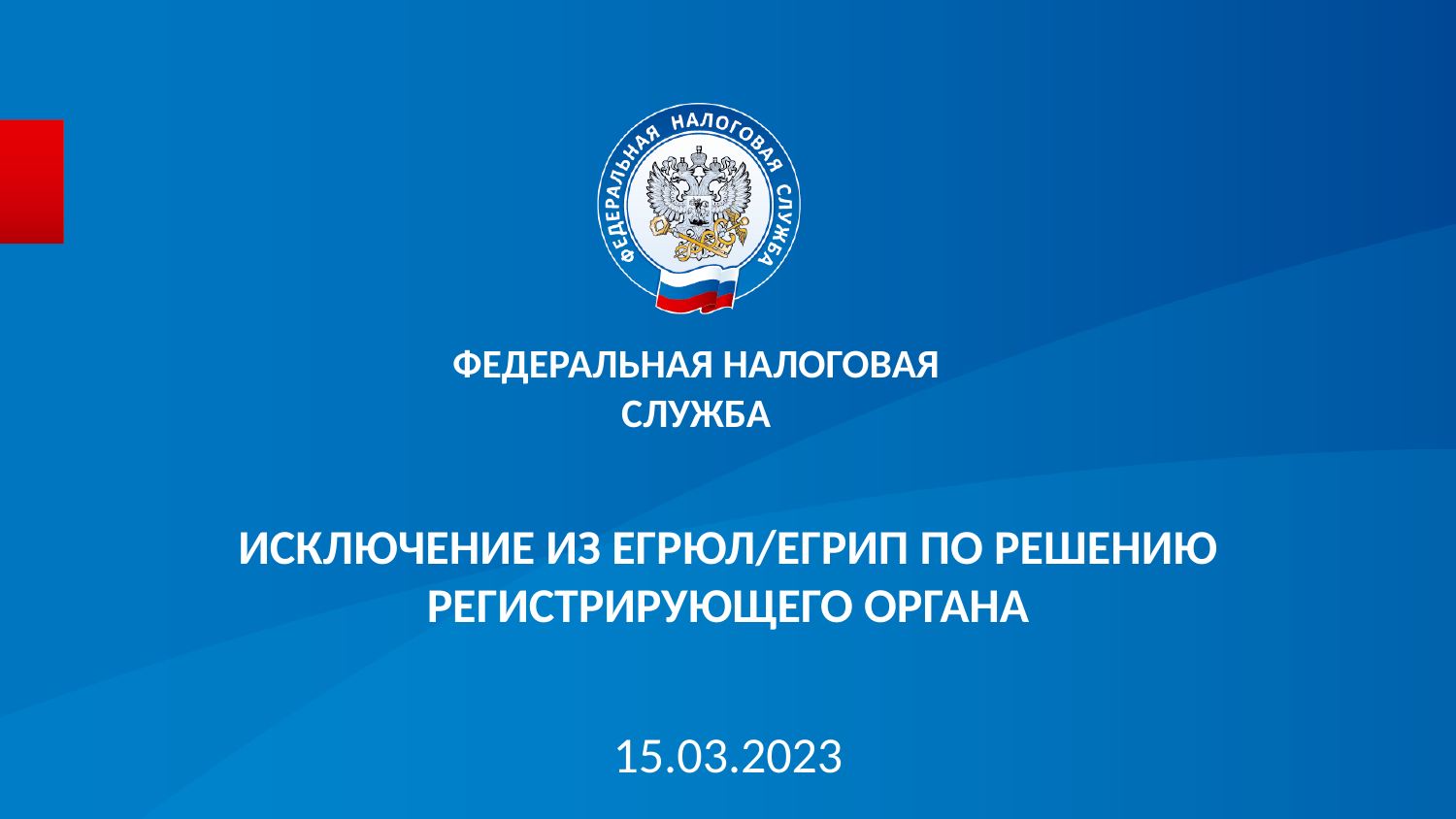

ФЕДЕРАЛЬНАЯ НАЛОГОВАЯ СЛУЖБА
# ИСКЛЮЧЕНИЕ ИЗ ЕГРЮЛ/ЕГРИП ПО РЕШЕНИЮ РЕГИСТРИРУЮЩЕГО ОРГАНА
15.03.2023